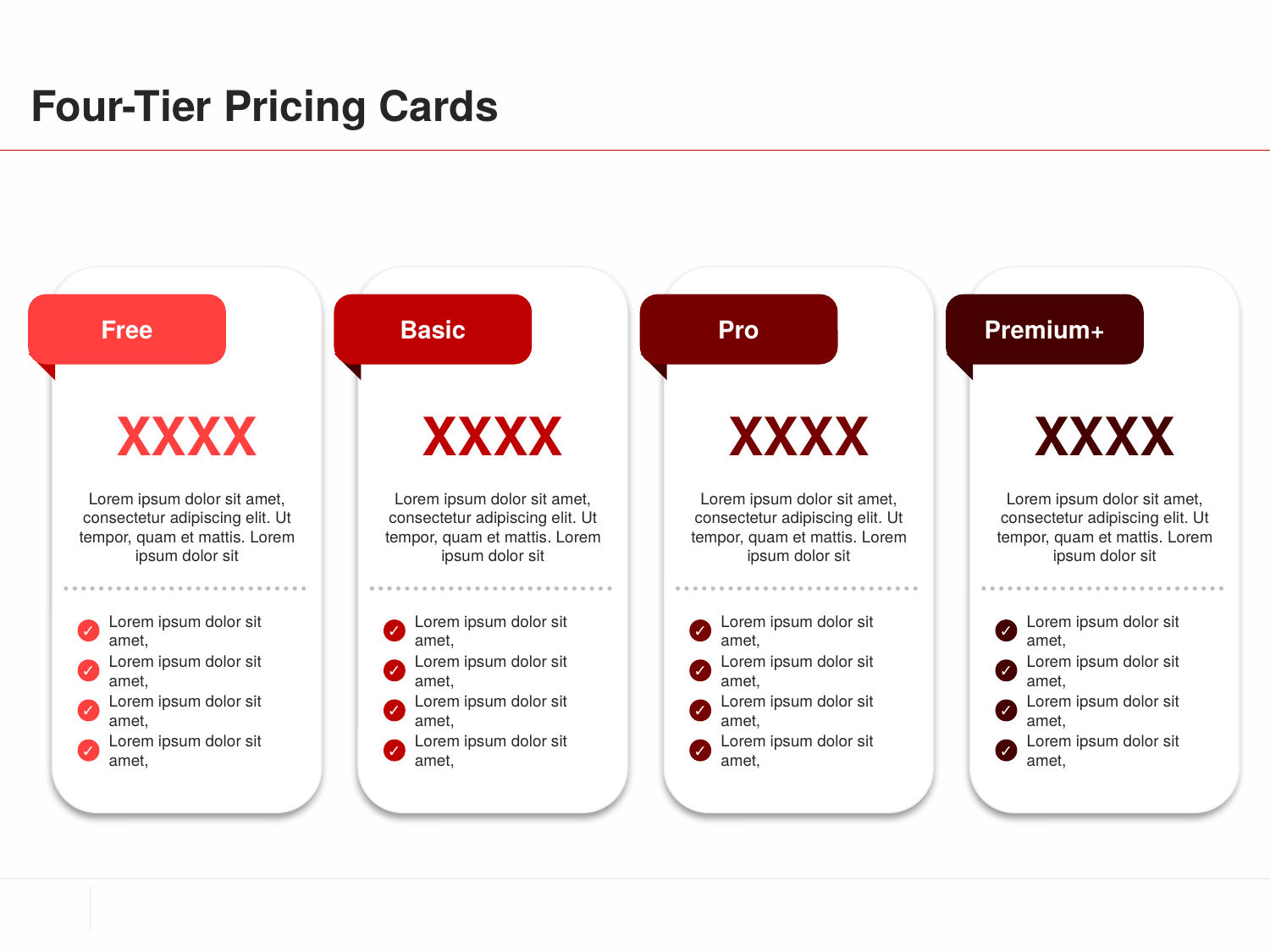

# Four-Tier Pricing Cards

Free
Basic
Pro
Premium+

XXXX
XXXX
XXXX
XXXX
Lorem ipsum dolor sit amet, consectetur adipiscing elit. Ut tempor, quam et mattis. Lorem ipsum dolor sit
Lorem ipsum dolor sit amet, consectetur adipiscing elit. Ut tempor, quam et mattis. Lorem ipsum dolor sit
Lorem ipsum dolor sit amet, consectetur adipiscing elit. Ut tempor, quam et mattis. Lorem ipsum dolor sit
Lorem ipsum dolor sit amet, consectetur adipiscing elit. Ut tempor, quam et mattis. Lorem ipsum dolor sit
Lorem ipsum dolor sit amet,
Lorem ipsum dolor sit amet,
Lorem ipsum dolor sit amet,
Lorem ipsum dolor sit amet,
✓
✓
✓
✓
Lorem ipsum dolor sit amet,
Lorem ipsum dolor sit amet,
Lorem ipsum dolor sit amet,
Lorem ipsum dolor sit amet,
✓
✓
✓
✓
Lorem ipsum dolor sit amet,
Lorem ipsum dolor sit amet,
Lorem ipsum dolor sit amet,
Lorem ipsum dolor sit amet,
✓
✓
✓
✓
Lorem ipsum dolor sit amet,
Lorem ipsum dolor sit amet,
Lorem ipsum dolor sit amet,
Lorem ipsum dolor sit amet,
✓
✓
✓
✓